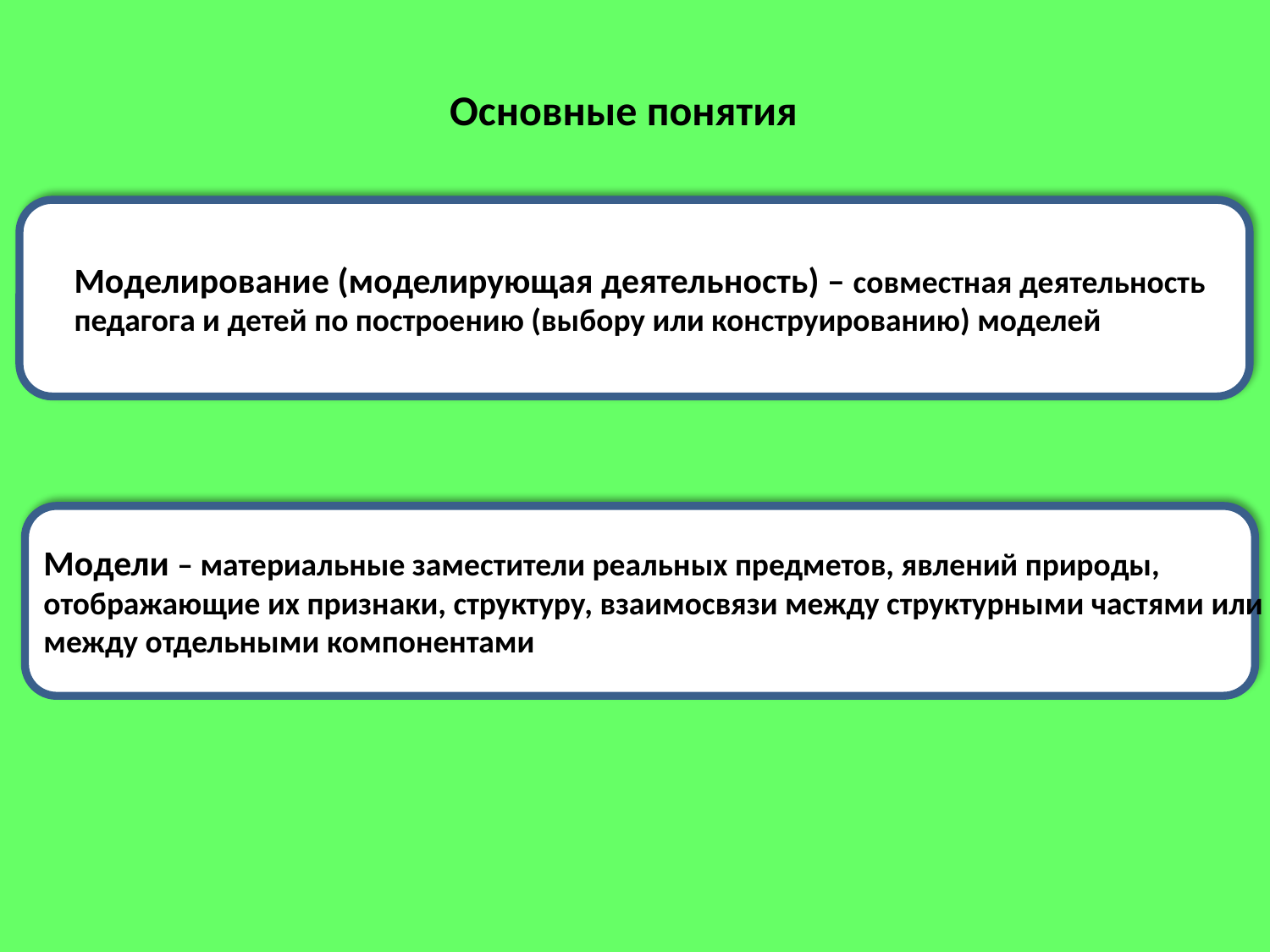

Основные понятия
М
Моделирование (моделирующая деятельность) – совместная деятельность
педагога и детей по построению (выбору или конструированию) моделей
и
Модели – материальные заместители реальных предметов, явлений природы,
отображающие их признаки, структуру, взаимосвязи между структурными частями или
между отдельными компонентами